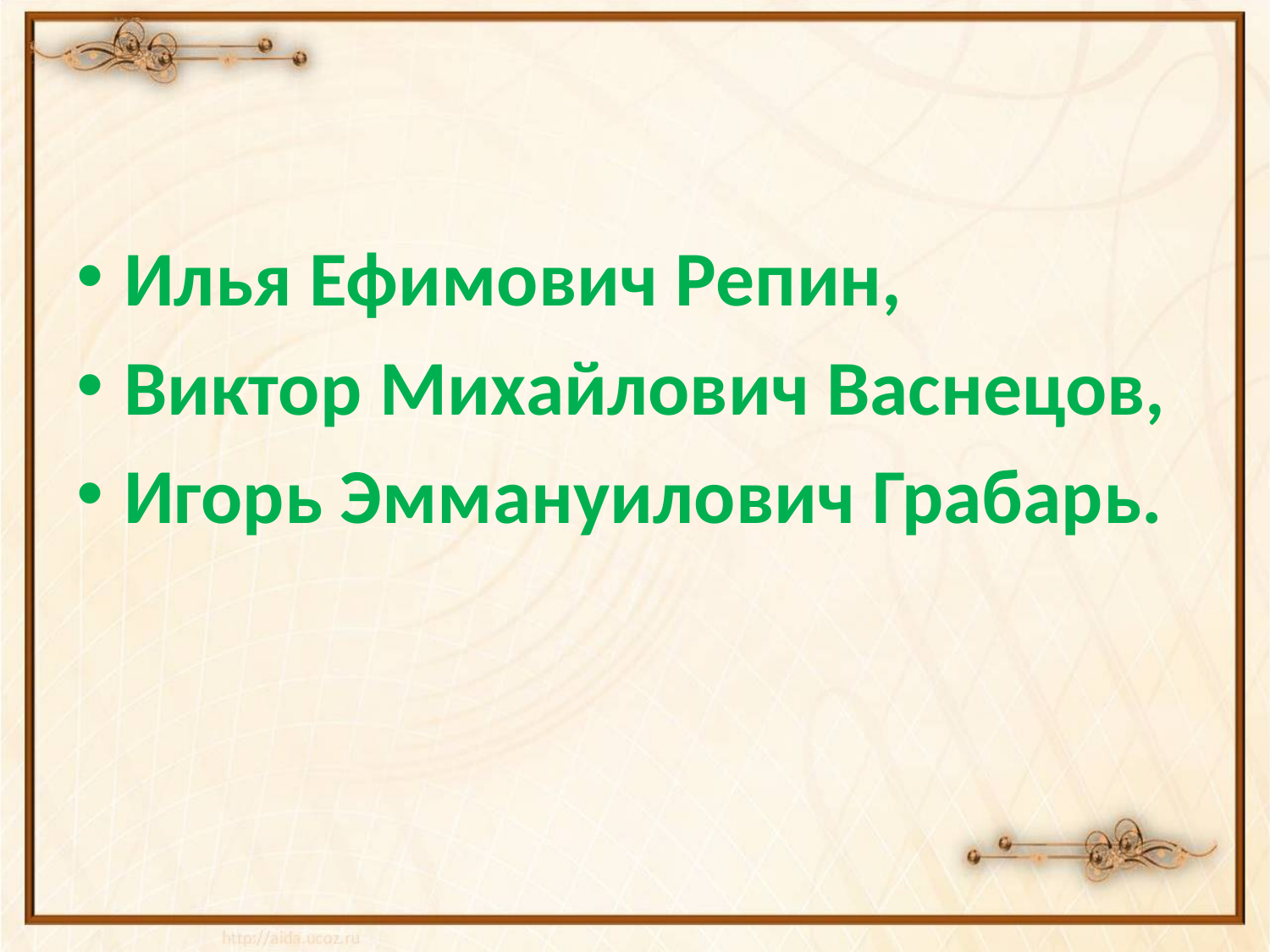

Илья Ефимович Репин,
Виктор Михайлович Васнецов,
Игорь Эммануилович Грабарь.